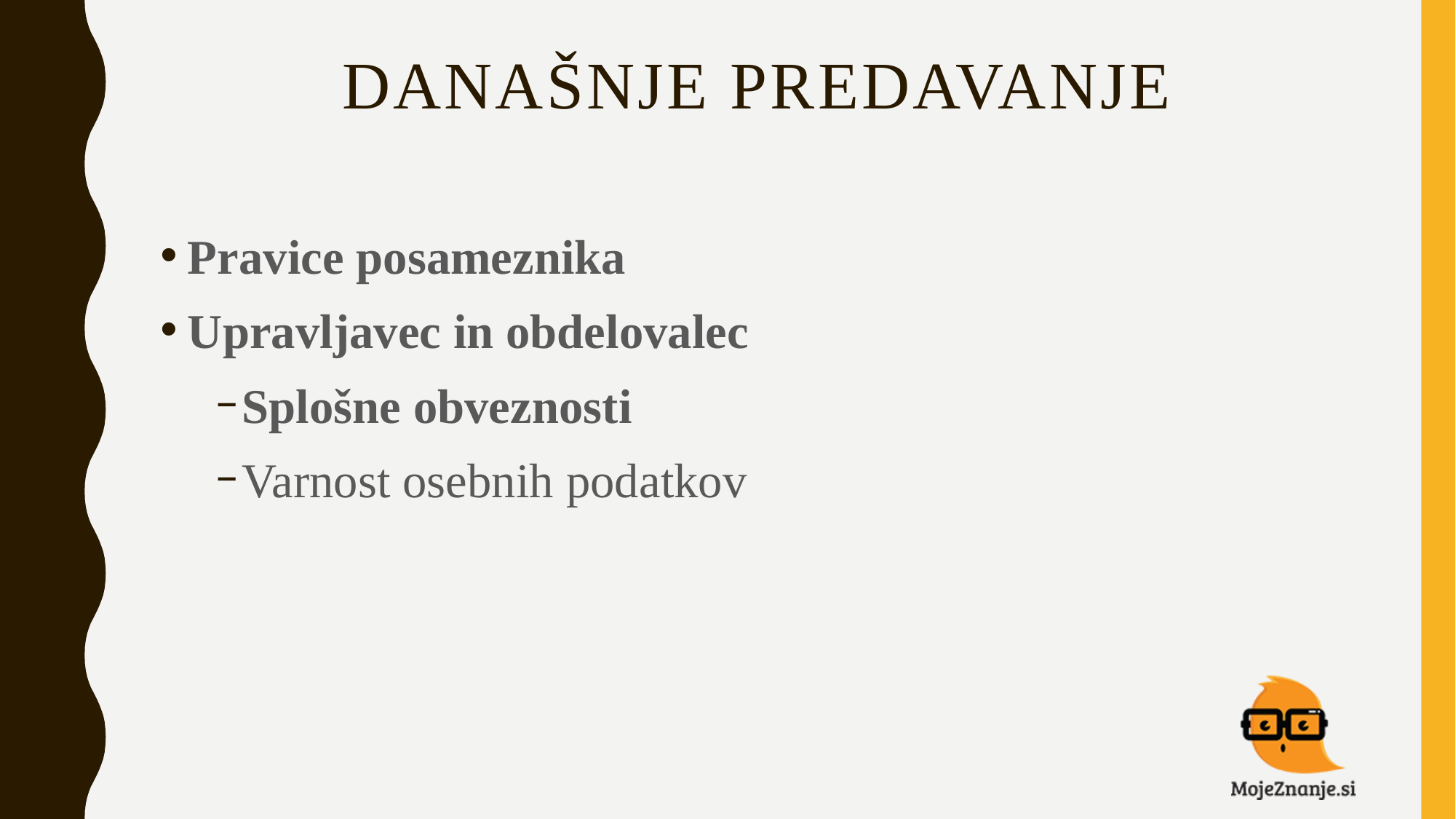

# Današnje predavanje
Pravice posameznika
Upravljavec in obdelovalec
Splošne obveznosti
Varnost osebnih podatkov